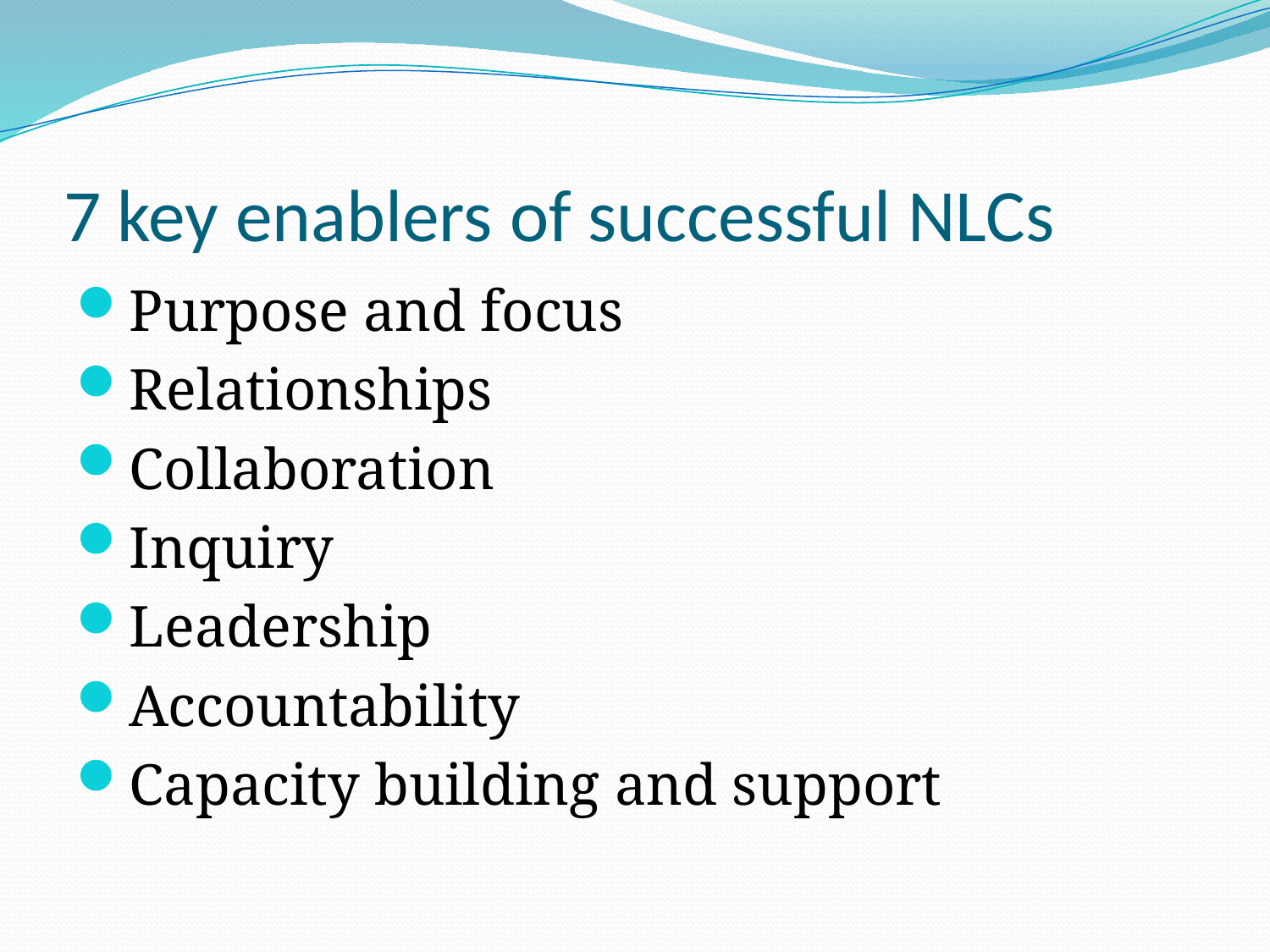

# 7 key enablers of successful NLCs
Purpose and focus
Relationships
Collaboration
Inquiry
Leadership
Accountability
Capacity building and support